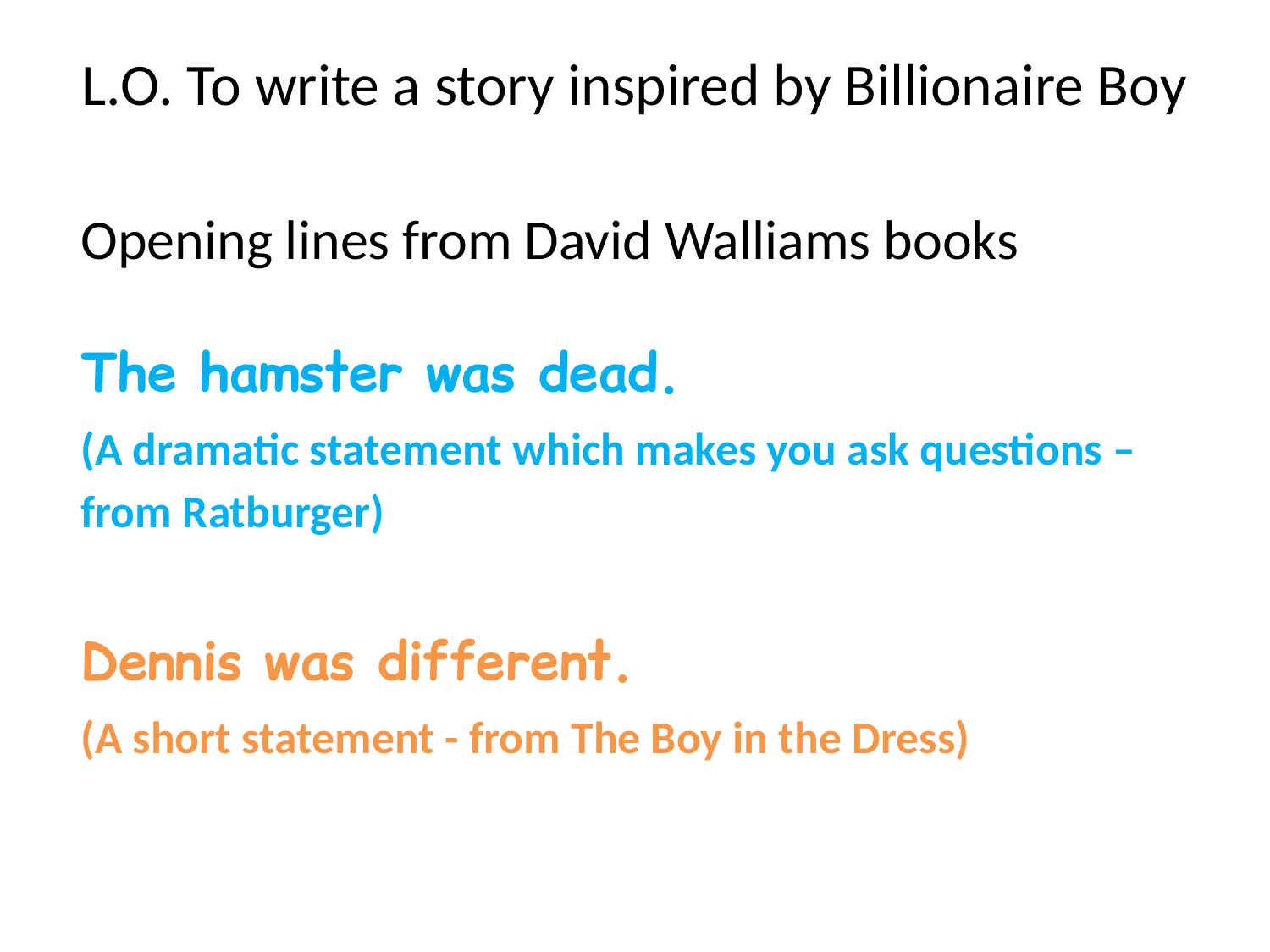

# L.O. To write a story inspired by Billionaire Boy
Opening lines from David Walliams books

The hamster was dead.
(A dramatic statement which makes you ask questions – from Ratburger)

Dennis was different.
(A short statement - from The Boy in the Dress)